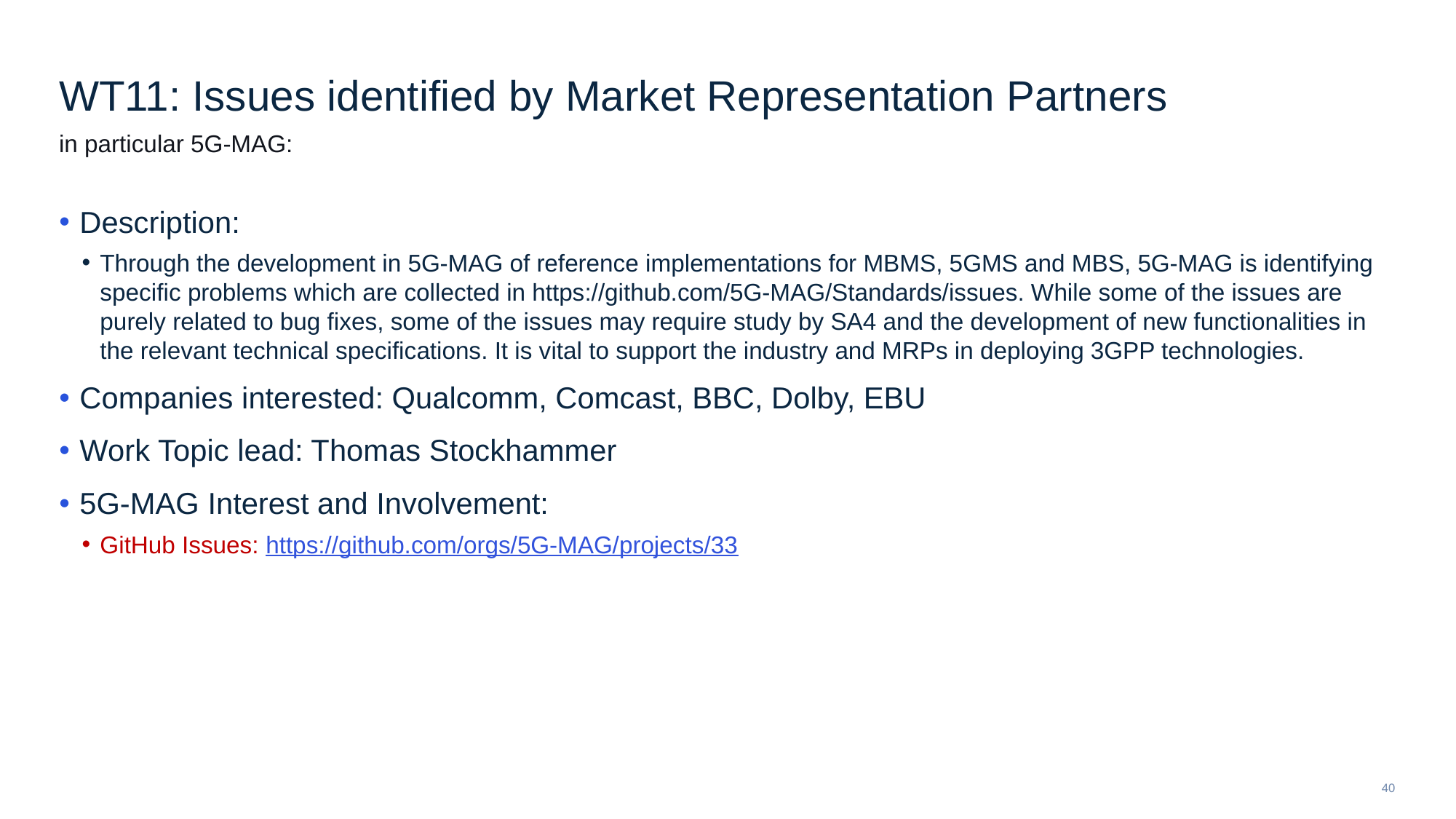

# WT11: Issues identified by Market Representation Partners
in particular 5G-MAG:
Description:
Through the development in 5G-MAG of reference implementations for MBMS, 5GMS and MBS, 5G-MAG is identifying specific problems which are collected in https://github.com/5G-MAG/Standards/issues. While some of the issues are purely related to bug fixes, some of the issues may require study by SA4 and the development of new functionalities in the relevant technical specifications. It is vital to support the industry and MRPs in deploying 3GPP technologies.
Companies interested: Qualcomm, Comcast, BBC, Dolby, EBU
Work Topic lead: Thomas Stockhammer
5G-MAG Interest and Involvement:
GitHub Issues: https://github.com/orgs/5G-MAG/projects/33